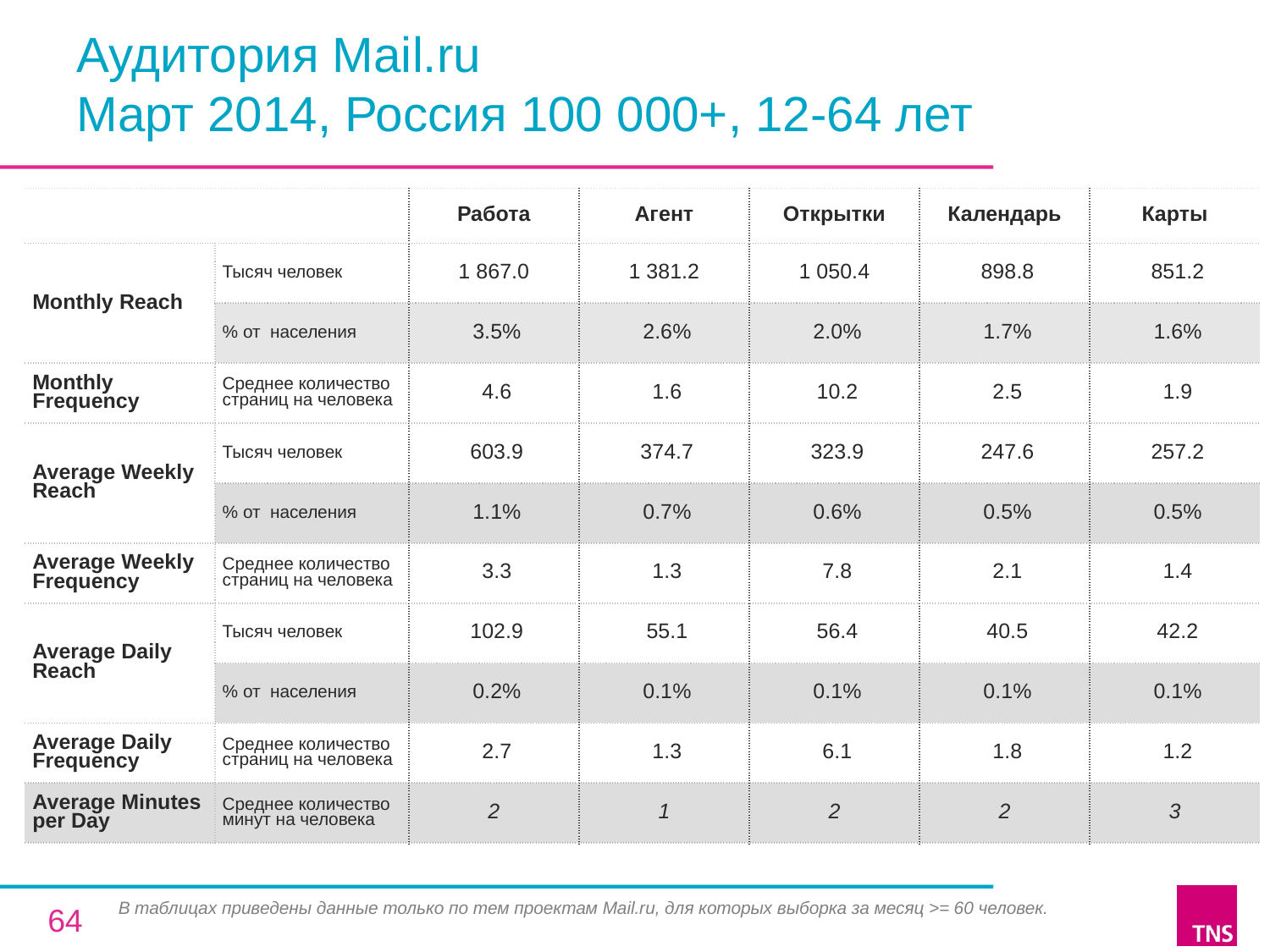

# Аудитория Mail.ru Март 2014, Россия 100 000+, 12-64 лет
|  |  | Работа | Агент | Открытки | Календарь | Карты |
| --- | --- | --- | --- | --- | --- | --- |
| Monthly Reach | Тысяч человек | 1 867.0 | 1 381.2 | 1 050.4 | 898.8 | 851.2 |
|  | % от населения | 3.5% | 2.6% | 2.0% | 1.7% | 1.6% |
| Monthly Frequency | Среднее количество страниц на человека | 4.6 | 1.6 | 10.2 | 2.5 | 1.9 |
| Average Weekly Reach | Тысяч человек | 603.9 | 374.7 | 323.9 | 247.6 | 257.2 |
|  | % от населения | 1.1% | 0.7% | 0.6% | 0.5% | 0.5% |
| Average Weekly Frequency | Среднее количество страниц на человека | 3.3 | 1.3 | 7.8 | 2.1 | 1.4 |
| Average Daily Reach | Тысяч человек | 102.9 | 55.1 | 56.4 | 40.5 | 42.2 |
|  | % от населения | 0.2% | 0.1% | 0.1% | 0.1% | 0.1% |
| Average Daily Frequency | Среднее количество страниц на человека | 2.7 | 1.3 | 6.1 | 1.8 | 1.2 |
| Average Minutes per Day | Среднее количество минут на человека | 2 | 1 | 2 | 2 | 3 |
В таблицах приведены данные только по тем проектам Mail.ru, для которых выборка за месяц >= 60 человек.
64